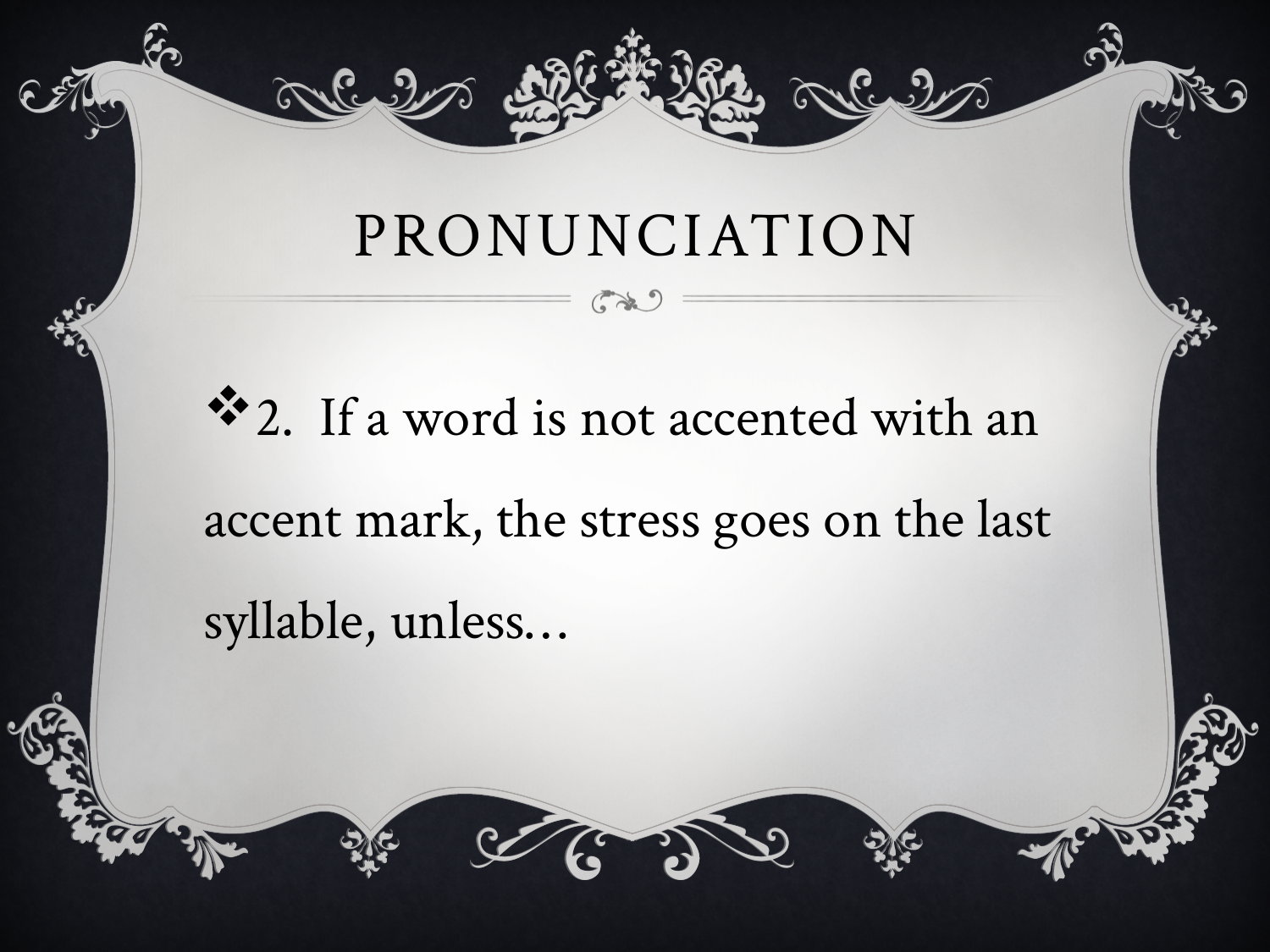

# pronunciation
2.  If a word is not accented with an accent mark, the stress goes on the last syllable, unless…